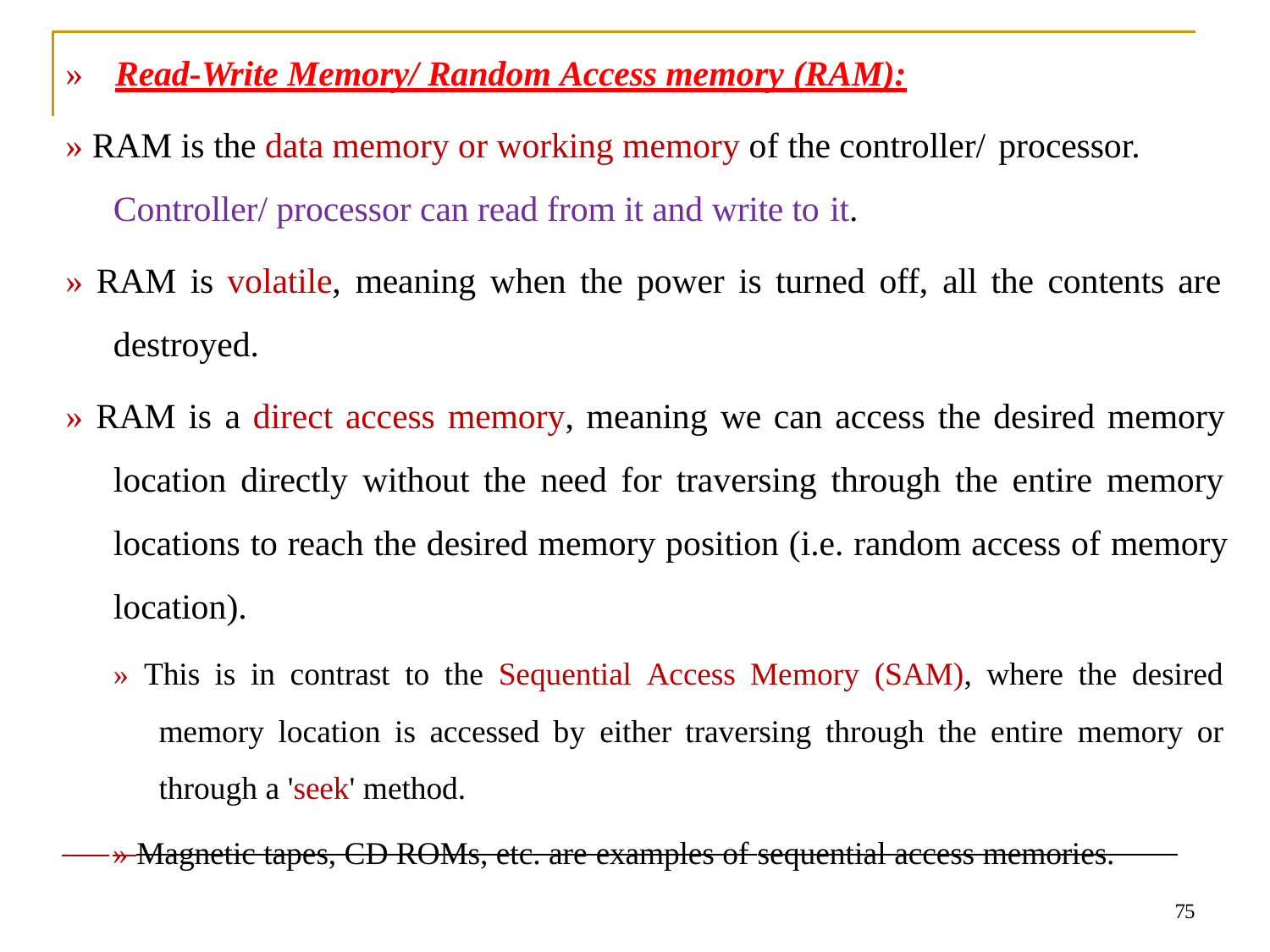

# »	Read-Write Memory/ Random Access memory (RAM):
» RAM is the data memory or working memory of the controller/ processor.
Controller/ processor can read from it and write to it.
» RAM is volatile, meaning when the power is turned off, all the contents are
destroyed.
» RAM is a direct access memory, meaning we can access the desired memory  location directly without the need for traversing through the entire memory  locations to reach the desired memory position (i.e. random access of memory  location).
» This is in contrast to the Sequential Access Memory (SAM), where the desired  memory location is accessed by either traversing through the entire memory or  through a 'seek' method.
      » Magnetic tapes, CD ROMs, etc. are examples of sequential access memories.
75